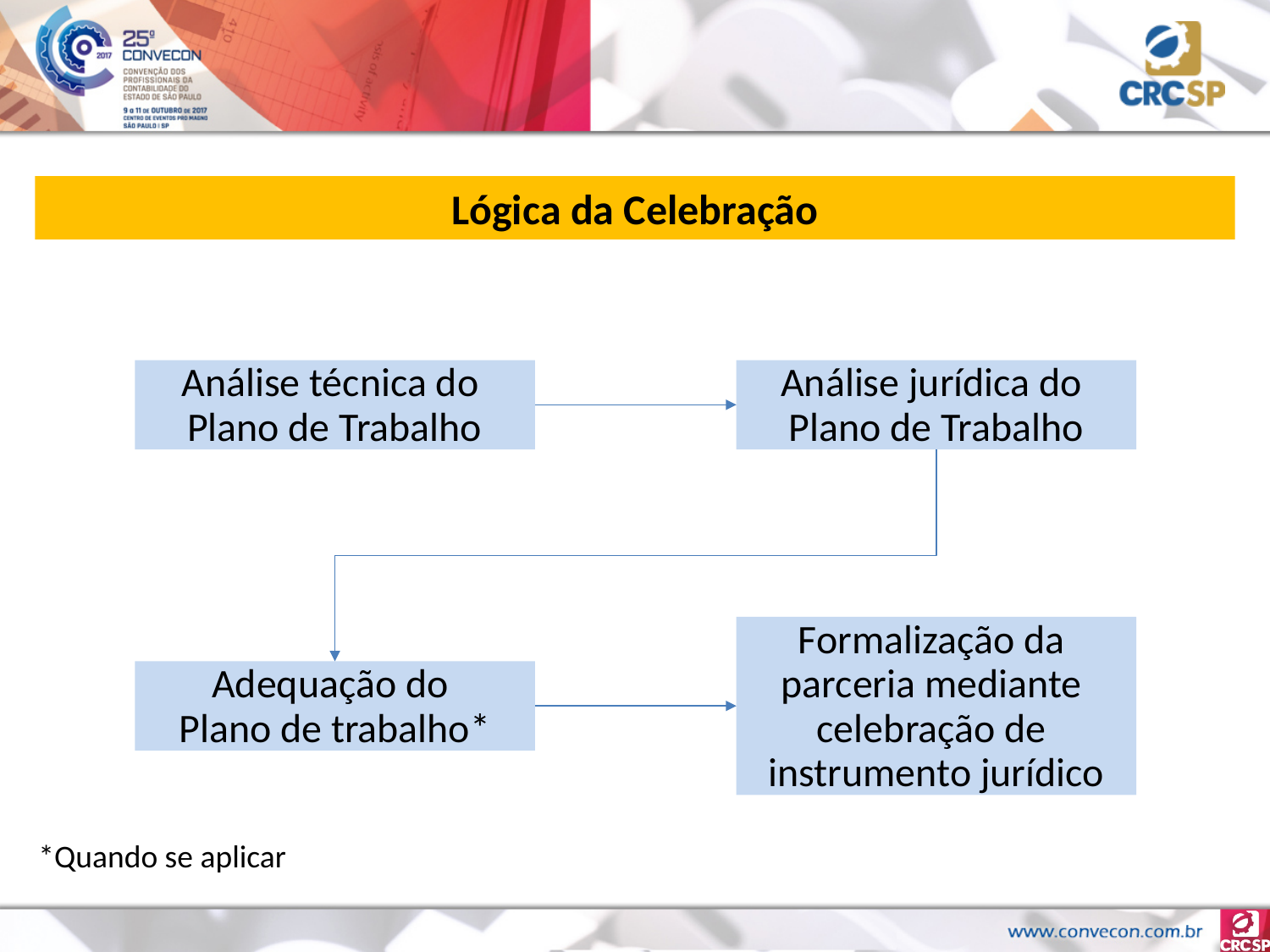

Lógica da Celebração
Análise técnica do  Plano de Trabalho
Análise jurídica do  Plano de Trabalho
Adequação do
Plano de trabalho*
Formalização da  parceria mediante  celebração de  instrumento jurídico
*Quando se aplicar